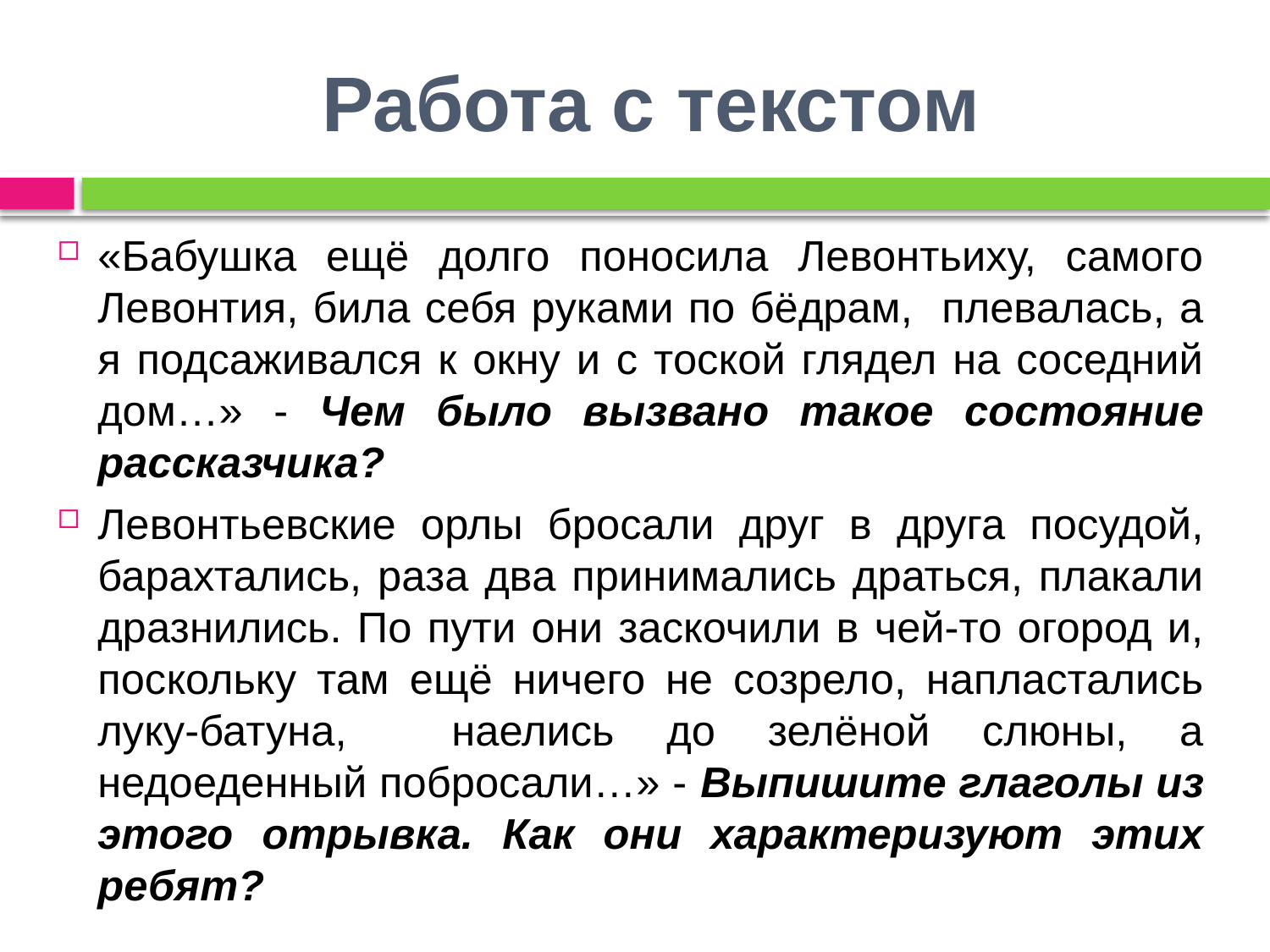

# Работа с текстом
«Бабушка ещё долго поносила Левонтьиху, самого Левонтия, била себя руками по бёдрам,  плевалась, а я подсаживался к окну и с тоской глядел на соседний дом…» - Чем было вызвано такое состояние рассказчика?
Левонтьевские орлы бросали друг в друга посудой, барахтались, раза два принимались драться, плакали дразнились. По пути они заскочили в чей-то огород и, поскольку там ещё ничего не созрело, напластались луку-батуна,  наелись до зелёной слюны, а недоеденный побросали…» - Выпишите глаголы из этого отрывка. Как они характеризуют этих ребят?